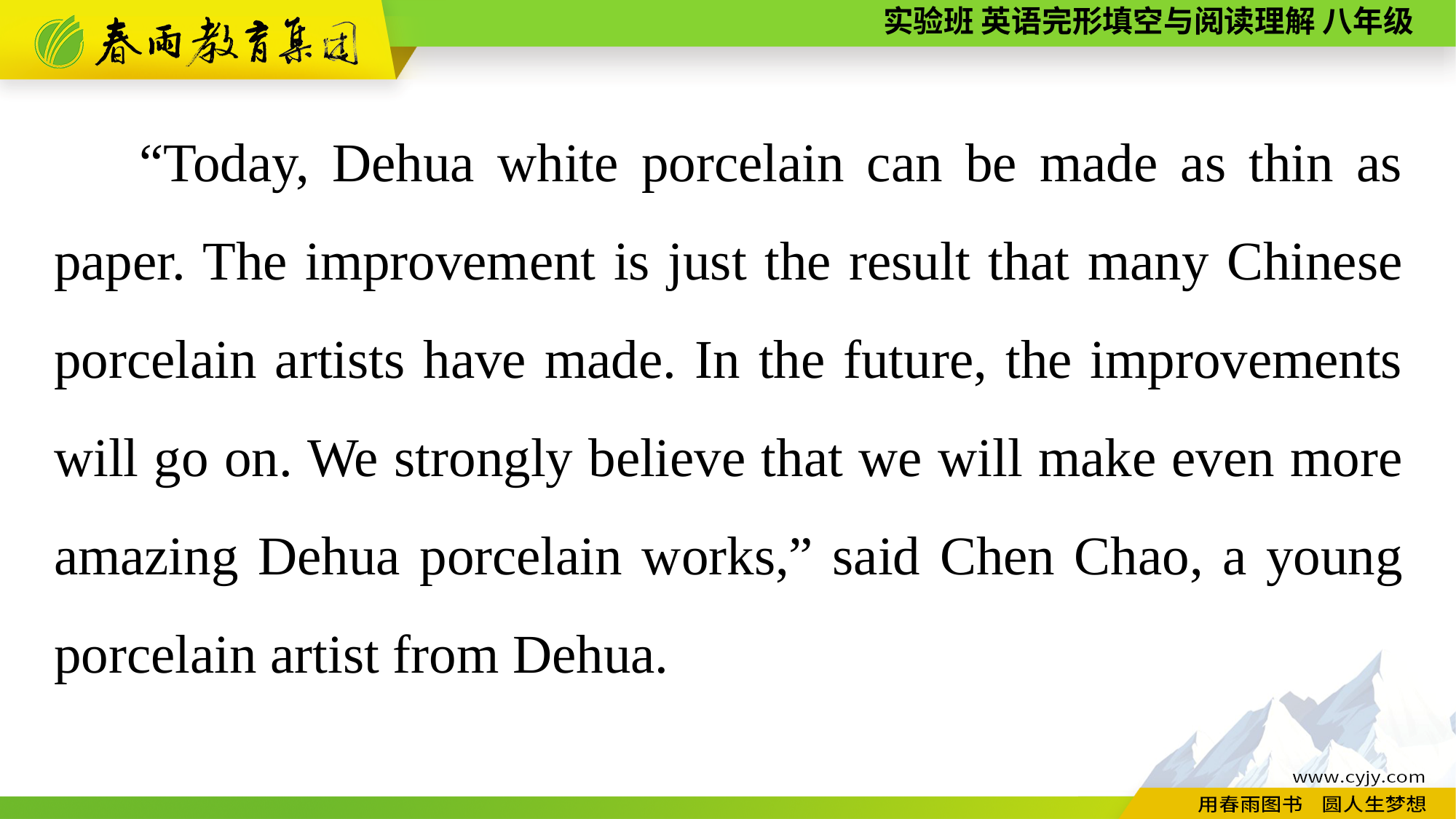

“Today, Dehua white porcelain can be made as thin as paper. The improvement is just the result that many Chinese porcelain artists have made. In the future, the improvements will go on. We strongly believe that we will make even more amazing Dehua porcelain works,” said Chen Chao, a young porcelain artist from Dehua.